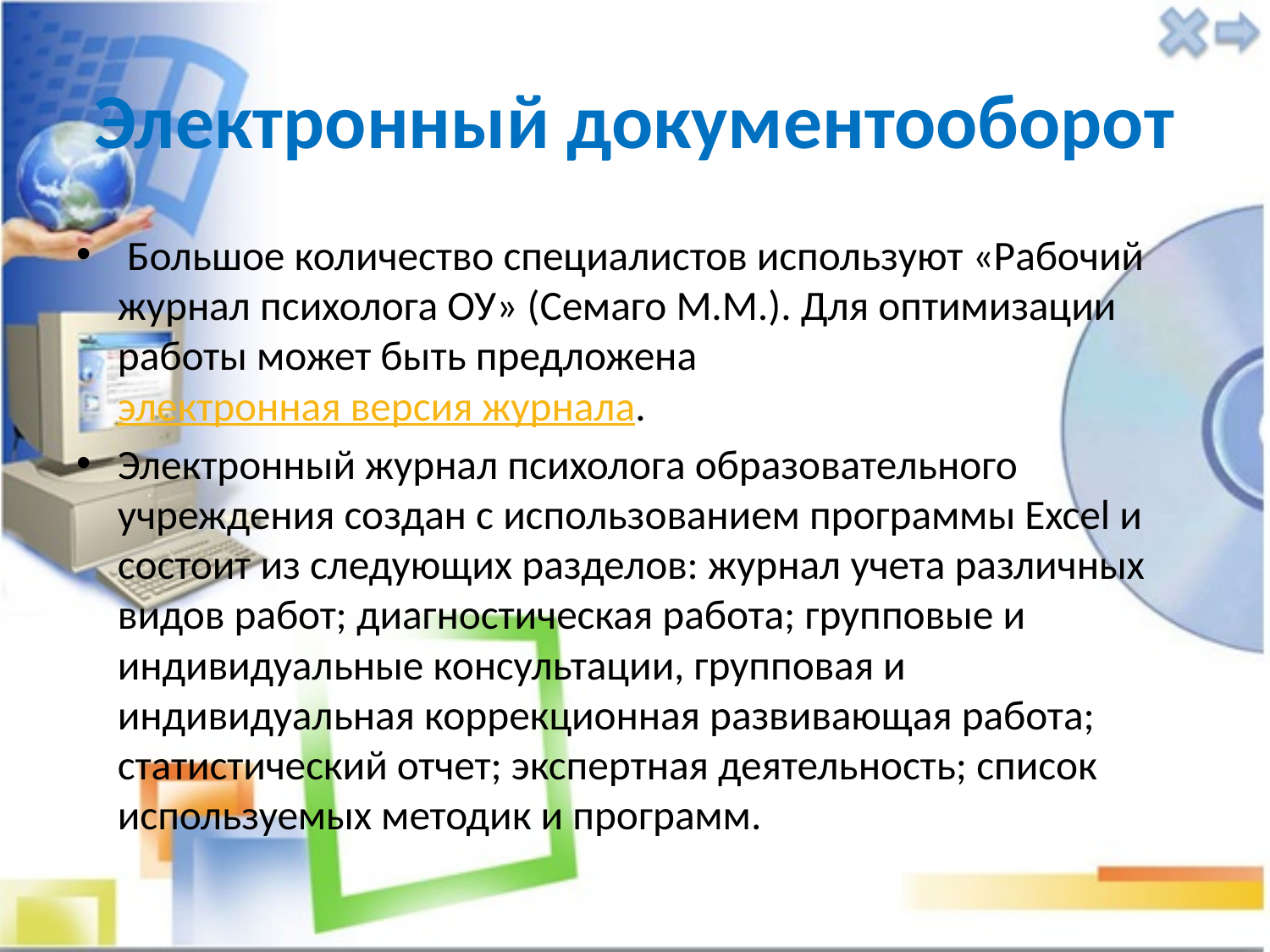

# Электронный документооборот
 Большое количество специалистов используют «Рабочий журнал психолога ОУ» (Семаго М.М.). Для оптимизации работы может быть предложена электронная версия журнала.
Электронный журнал психолога образовательного учреждения создан с использованием программы Excel и состоит из следующих разделов: журнал учета различных видов работ; диагностическая работа; групповые и индивидуальные консультации, групповая и индивидуальная коррекционная развивающая работа; статистический отчет; экспертная деятельность; список используемых методик и программ.